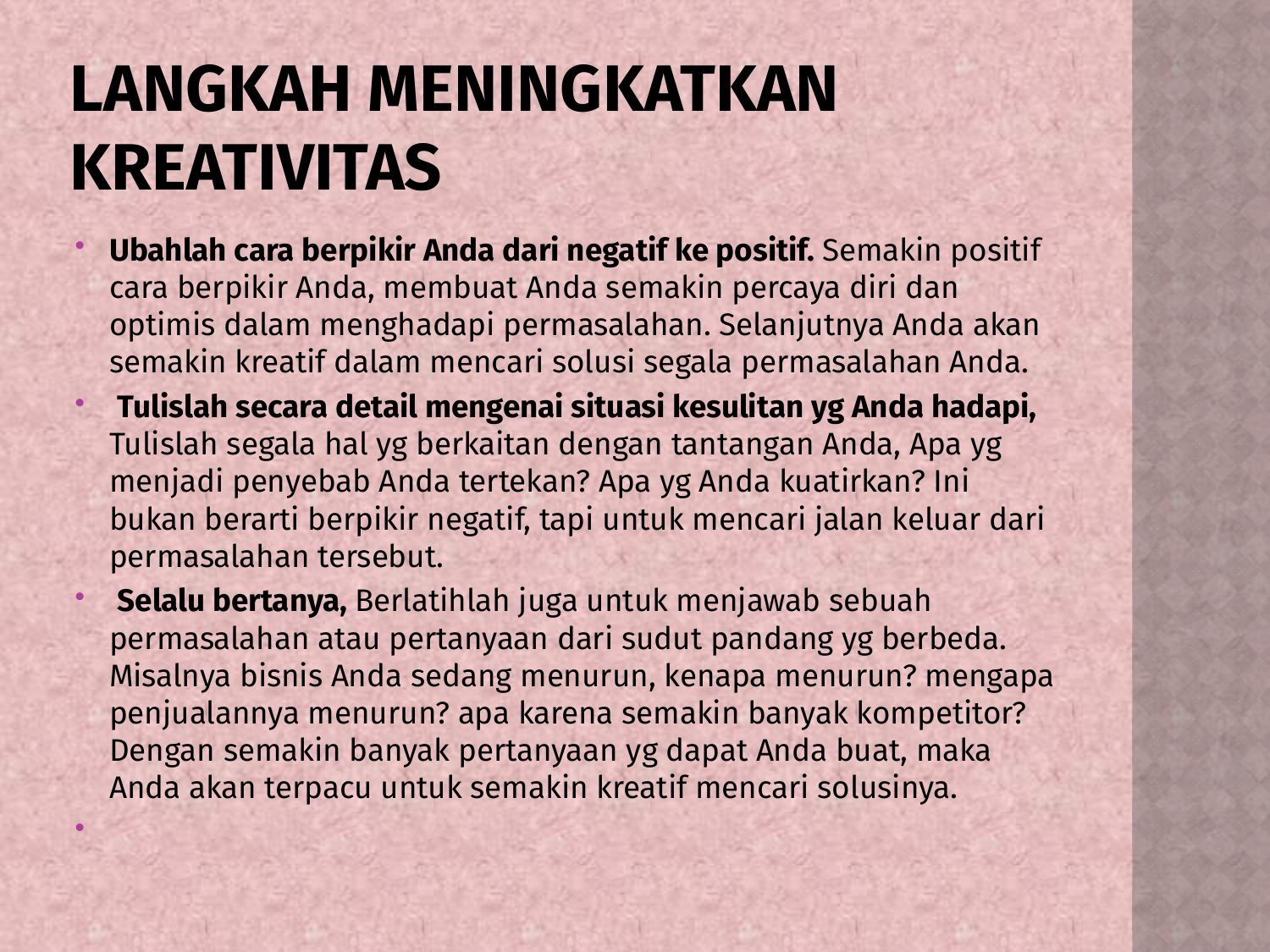

# LANGKAH MENINGKATKAN KREATIVITAS
Ubahlah cara berpikir Anda dari negatif ke positif. Semakin positif cara berpikir Anda, membuat Anda semakin percaya diri dan optimis dalam menghadapi permasalahan. Selanjutnya Anda akan semakin kreatif dalam mencari solusi segala permasalahan Anda.
 Tulislah secara detail mengenai situasi kesulitan yg Anda hadapi, Tulislah segala hal yg berkaitan dengan tantangan Anda, Apa yg menjadi penyebab Anda tertekan? Apa yg Anda kuatirkan? Ini bukan berarti berpikir negatif, tapi untuk mencari jalan keluar dari permasalahan tersebut.
 Selalu bertanya, Berlatihlah juga untuk menjawab sebuah permasalahan atau pertanyaan dari sudut pandang yg berbeda. Misalnya bisnis Anda sedang menurun, kenapa menurun? mengapa penjualannya menurun? apa karena semakin banyak kompetitor? Dengan semakin banyak pertanyaan yg dapat Anda buat, maka Anda akan terpacu untuk semakin kreatif mencari solusinya.